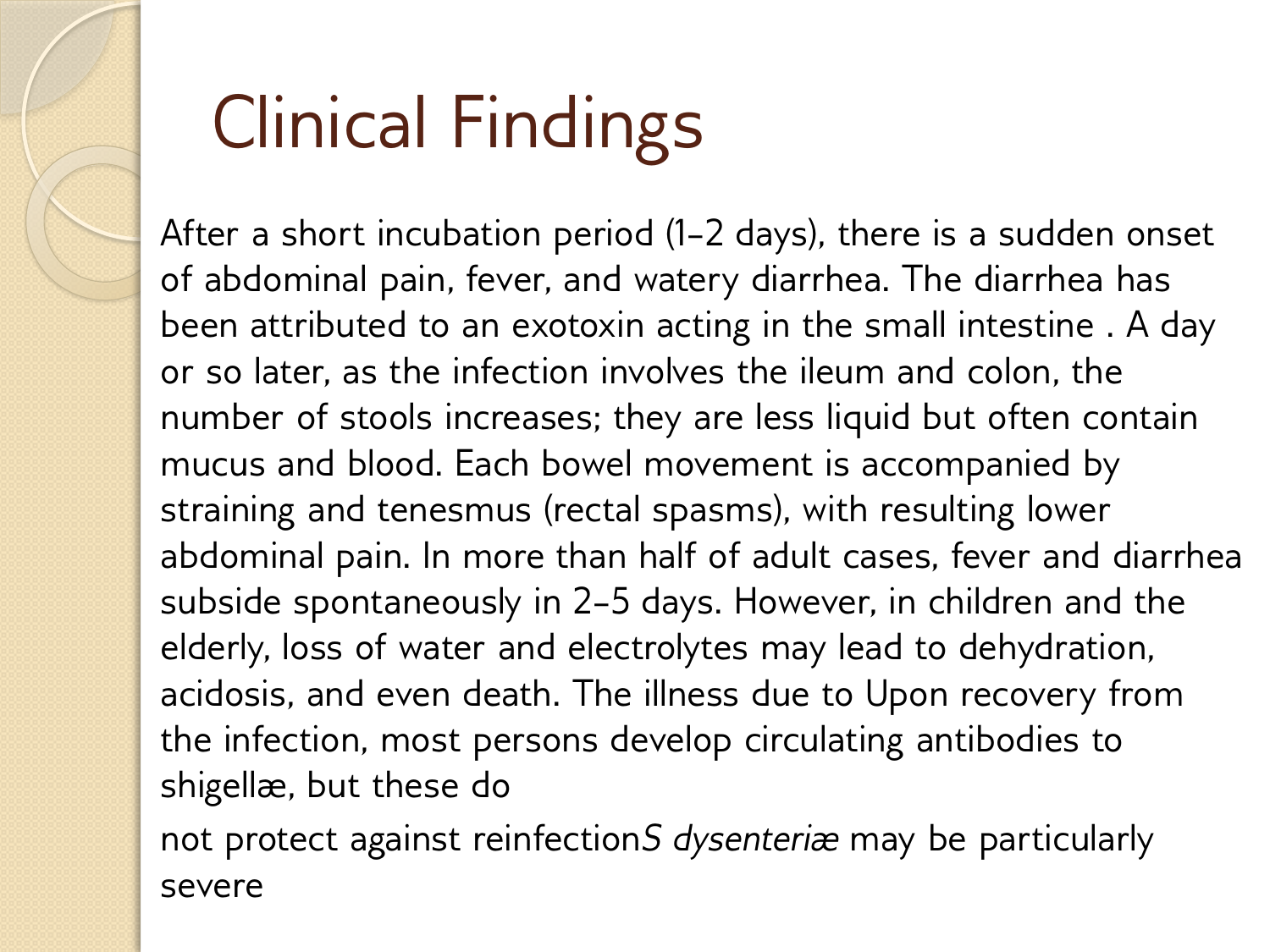

# Clinical Findings
After a short incubation period (1–2 days), there is a sudden onset of abdominal pain, fever, and watery diarrhea. The diarrhea has been attributed to an exotoxin acting in the small intestine . A day or so later, as the infection involves the ileum and colon, the number of stools increases; they are less liquid but often contain mucus and blood. Each bowel movement is accompanied by straining and tenesmus (rectal spasms), with resulting lower abdominal pain. In more than half of adult cases, fever and diarrhea subside spontaneously in 2–5 days. However, in children and the elderly, loss of water and electrolytes may lead to dehydration, acidosis, and even death. The illness due to Upon recovery from the infection, most persons develop circulating antibodies to shigellae, but these do
not protect against reinfectionS dysenteriae may be particularly severe